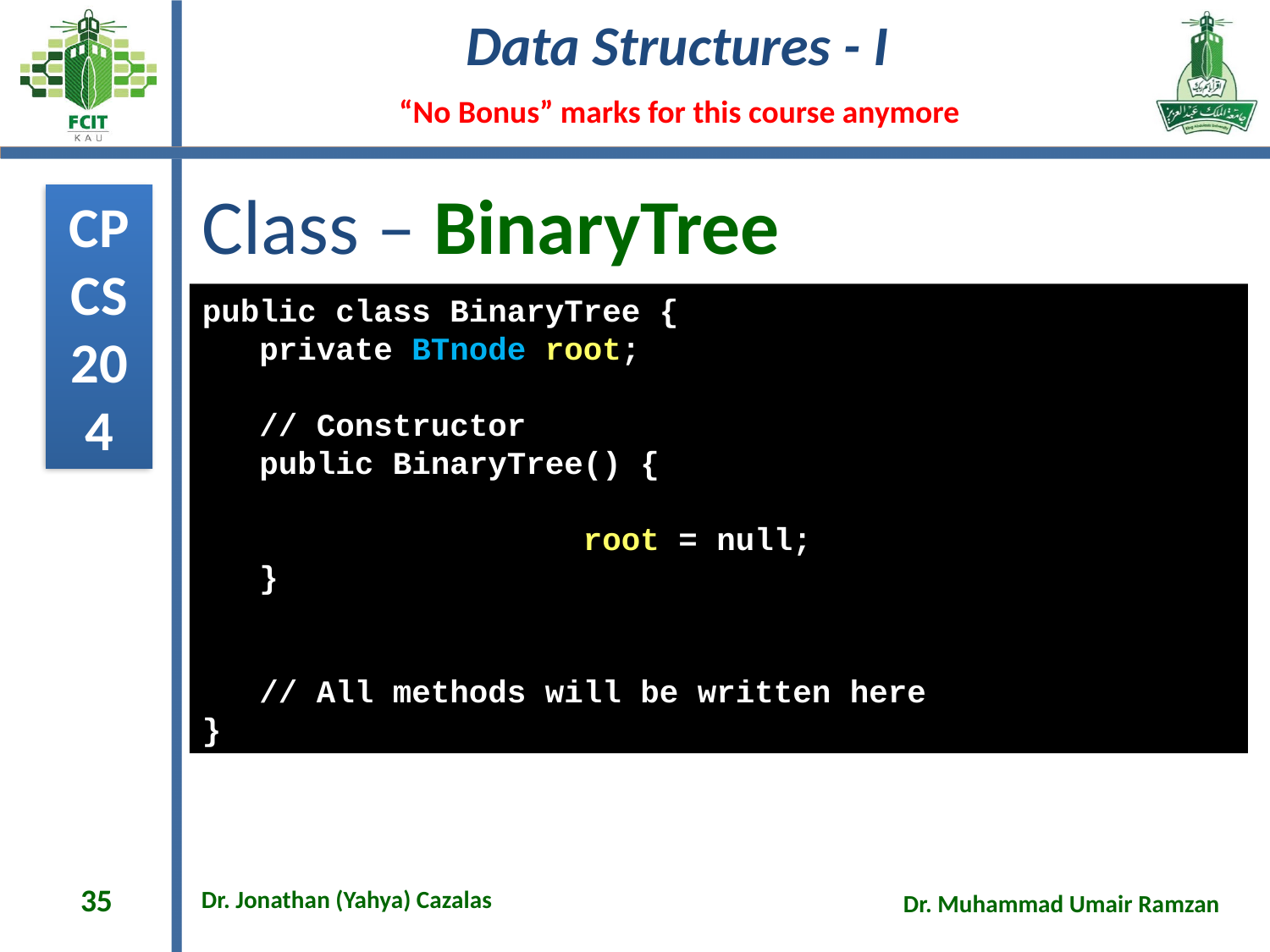

# Class – BinaryTree
public class BinaryTree {
   private BTnode root;

   // Constructor
   public BinaryTree() {

 			root = null;
   }

   // All methods will be written here
}
35